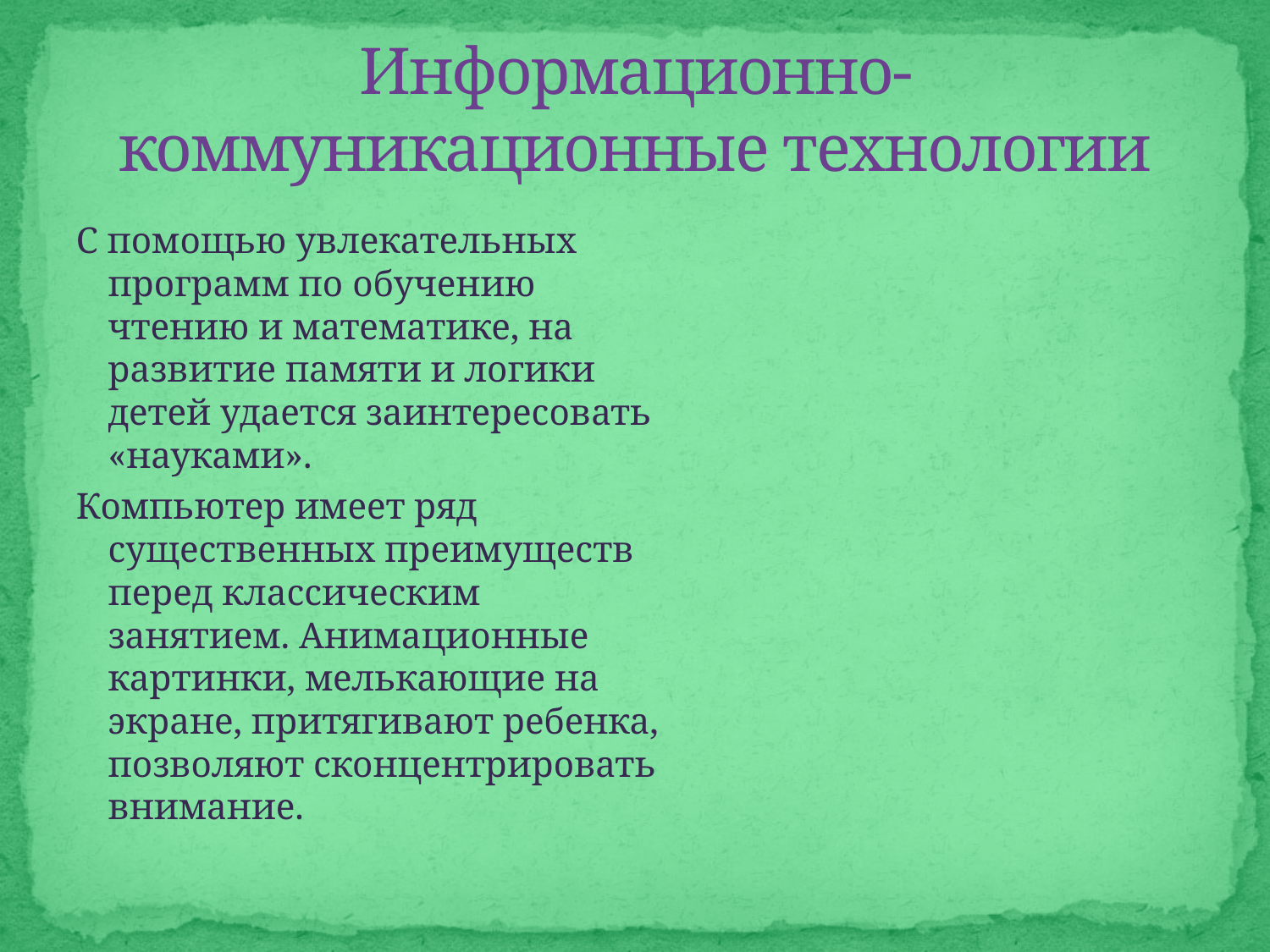

# Информационно-коммуникационные технологии
С помощью увлекательных программ по обучению чтению и математике, на развитие памяти и логики детей удается заинтересовать «науками».
Компьютер имеет ряд существенных преимуществ перед классическим занятием. Анимационные картинки, мелькающие на экране, притягивают ребенка, позволяют сконцентрировать внимание.